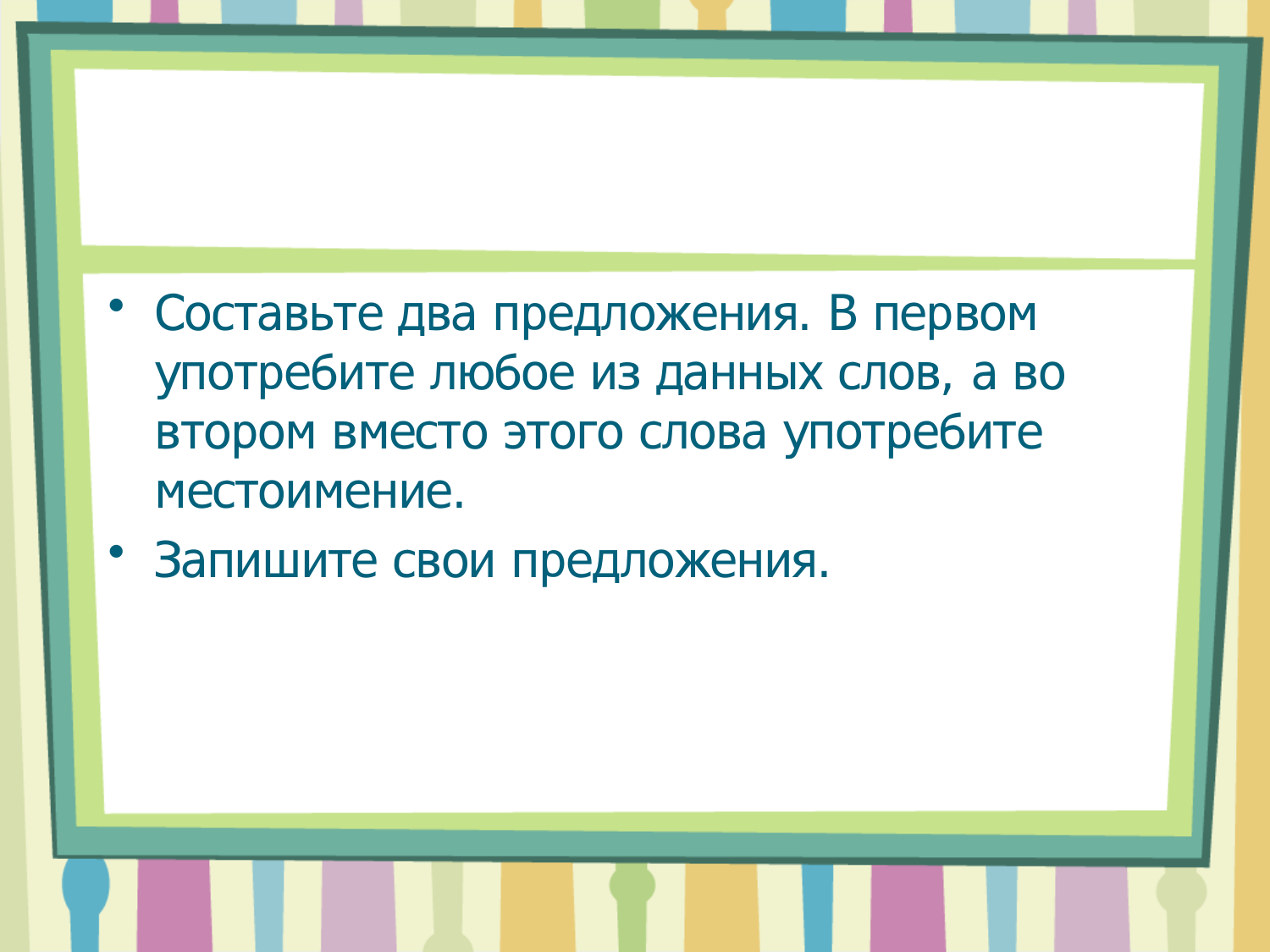

#
Составьте два предложения. В первом употребите любое из данных слов, а во втором вместо этого слова употребите местоимение.
Запишите свои предложения.